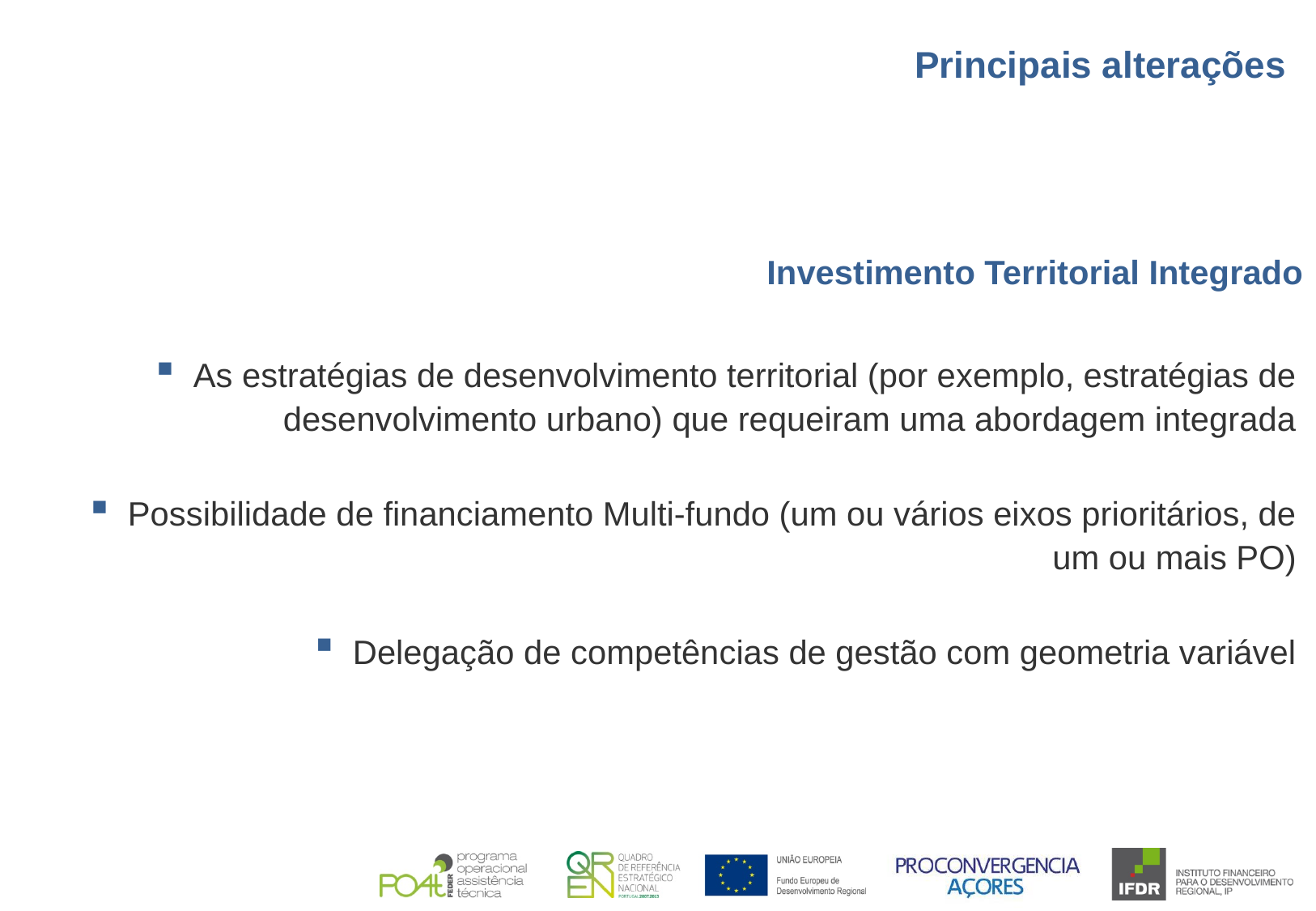

Principais alterações
Investimento Territorial Integrado
As estratégias de desenvolvimento territorial (por exemplo, estratégias de desenvolvimento urbano) que requeiram uma abordagem integrada
Possibilidade de financiamento Multi-fundo (um ou vários eixos prioritários, de um ou mais PO)
Delegação de competências de gestão com geometria variável